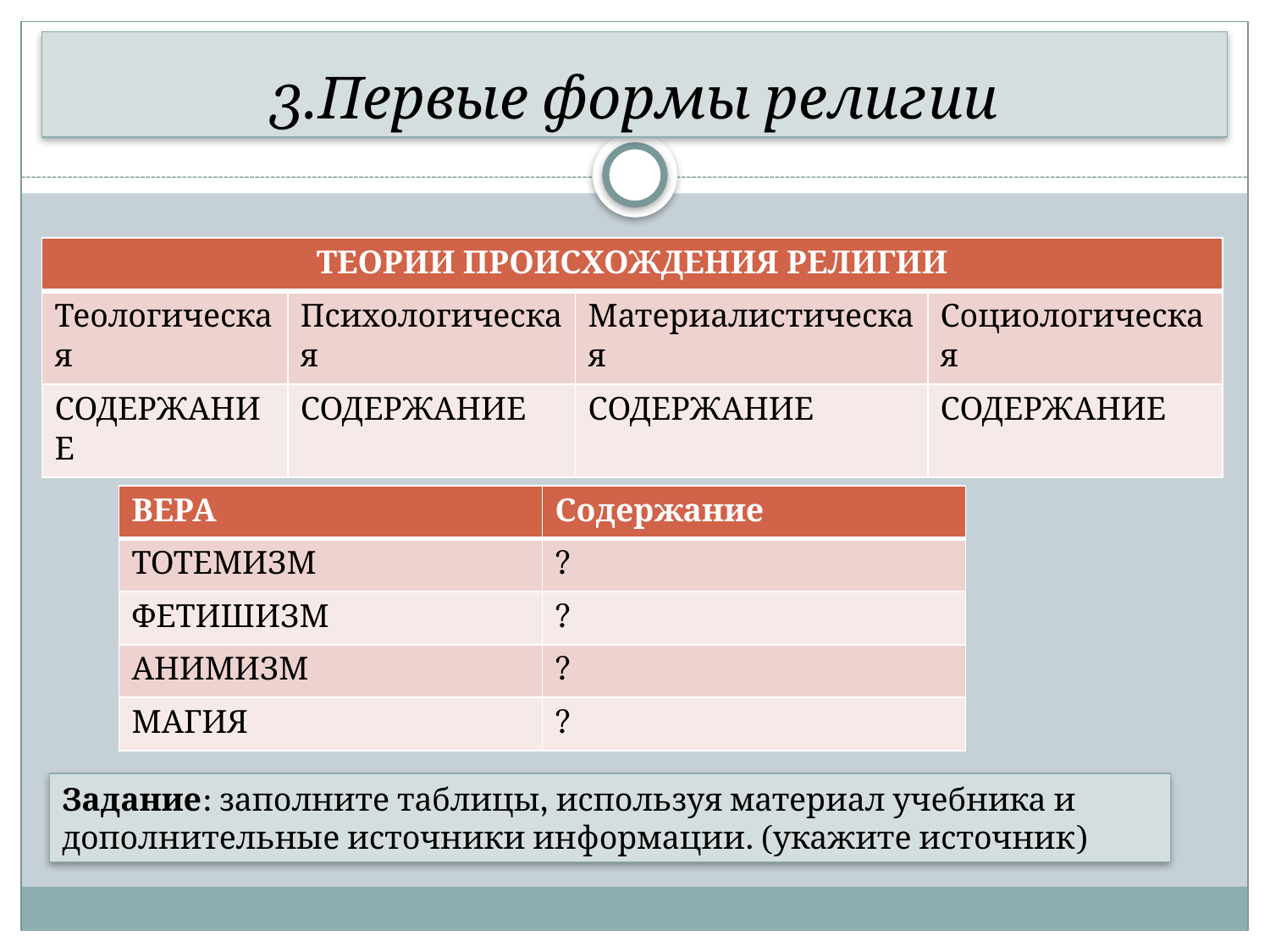

# 3.Первые формы религии
| ТЕОРИИ ПРОИСХОЖДЕНИЯ РЕЛИГИИ |  |  |  |
| --- | --- | --- | --- |
| Теологическая | Психологическая | Материалистическая | Социологическая |
| СОДЕРЖАНИЕ | СОДЕРЖАНИЕ | СОДЕРЖАНИЕ | СОДЕРЖАНИЕ |
| ВЕРА | Содержание |
| --- | --- |
| ТОТЕМИЗМ | ? |
| ФЕТИШИЗМ | ? |
| АНИМИЗМ | ? |
| МАГИЯ | ? |
Задание: заполните таблицы, используя материал учебника и дополнительные источники информации. (укажите источник)